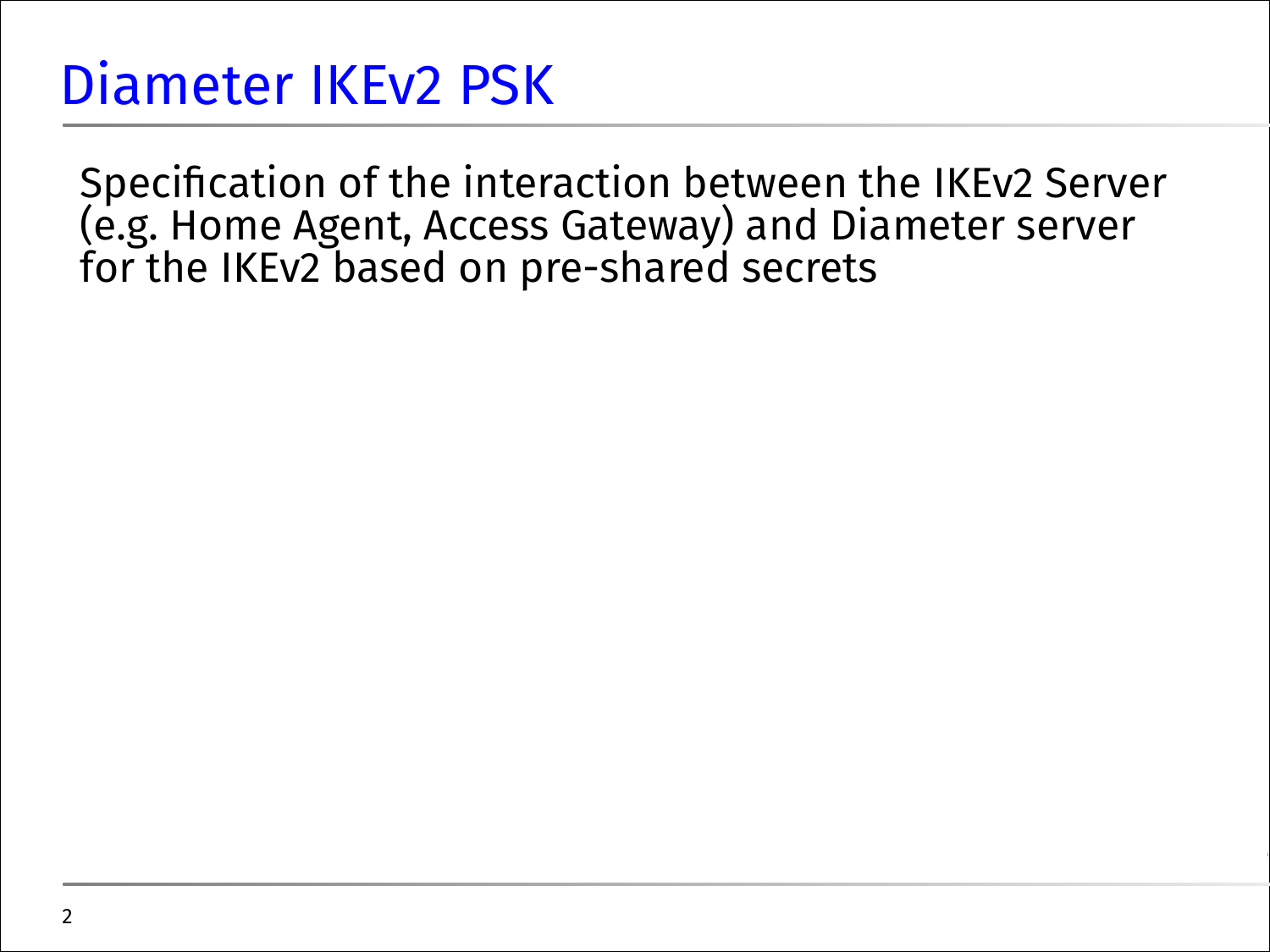

# Diameter IKEv2 PSK
Specification of the interaction between the IKEv2 Server (e.g. Home Agent, Access Gateway) and Diameter server for the IKEv2 based on pre-shared secrets
2